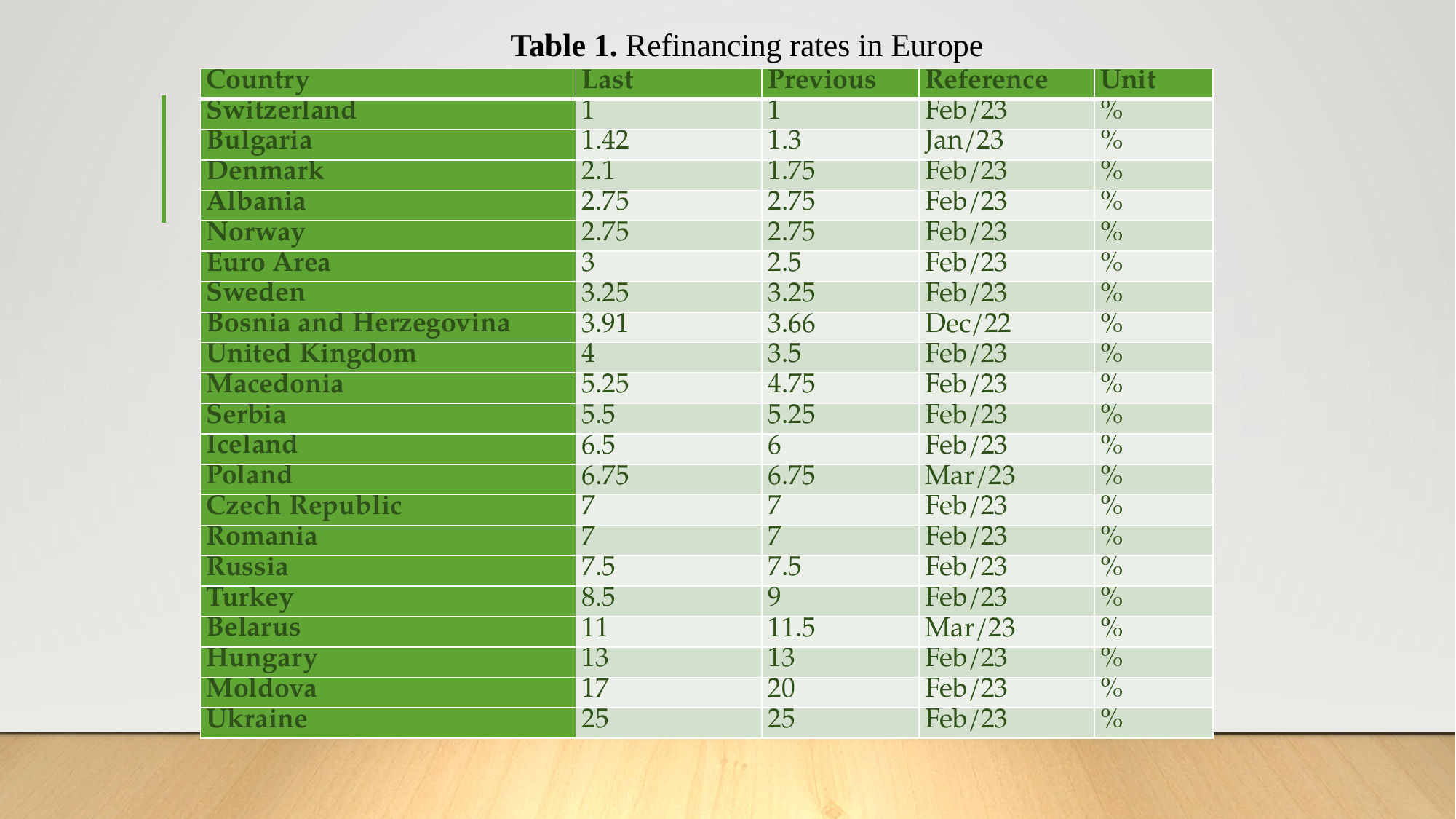

# Table 1. Refinancing rates in Europe
| Country | Last | Previous | Reference | Unit |
| --- | --- | --- | --- | --- |
| Switzerland | 1 | 1 | Feb/23 | % |
| Bulgaria | 1.42 | 1.3 | Jan/23 | % |
| Denmark | 2.1 | 1.75 | Feb/23 | % |
| Albania | 2.75 | 2.75 | Feb/23 | % |
| Norway | 2.75 | 2.75 | Feb/23 | % |
| Euro Area | 3 | 2.5 | Feb/23 | % |
| Sweden | 3.25 | 3.25 | Feb/23 | % |
| Bosnia and Herzegovina | 3.91 | 3.66 | Dec/22 | % |
| United Kingdom | 4 | 3.5 | Feb/23 | % |
| Macedonia | 5.25 | 4.75 | Feb/23 | % |
| Serbia | 5.5 | 5.25 | Feb/23 | % |
| Iceland | 6.5 | 6 | Feb/23 | % |
| Poland | 6.75 | 6.75 | Mar/23 | % |
| Czech Republic | 7 | 7 | Feb/23 | % |
| Romania | 7 | 7 | Feb/23 | % |
| Russia | 7.5 | 7.5 | Feb/23 | % |
| Turkey | 8.5 | 9 | Feb/23 | % |
| Belarus | 11 | 11.5 | Mar/23 | % |
| Hungary | 13 | 13 | Feb/23 | % |
| Moldova | 17 | 20 | Feb/23 | % |
| Ukraine | 25 | 25 | Feb/23 | % |